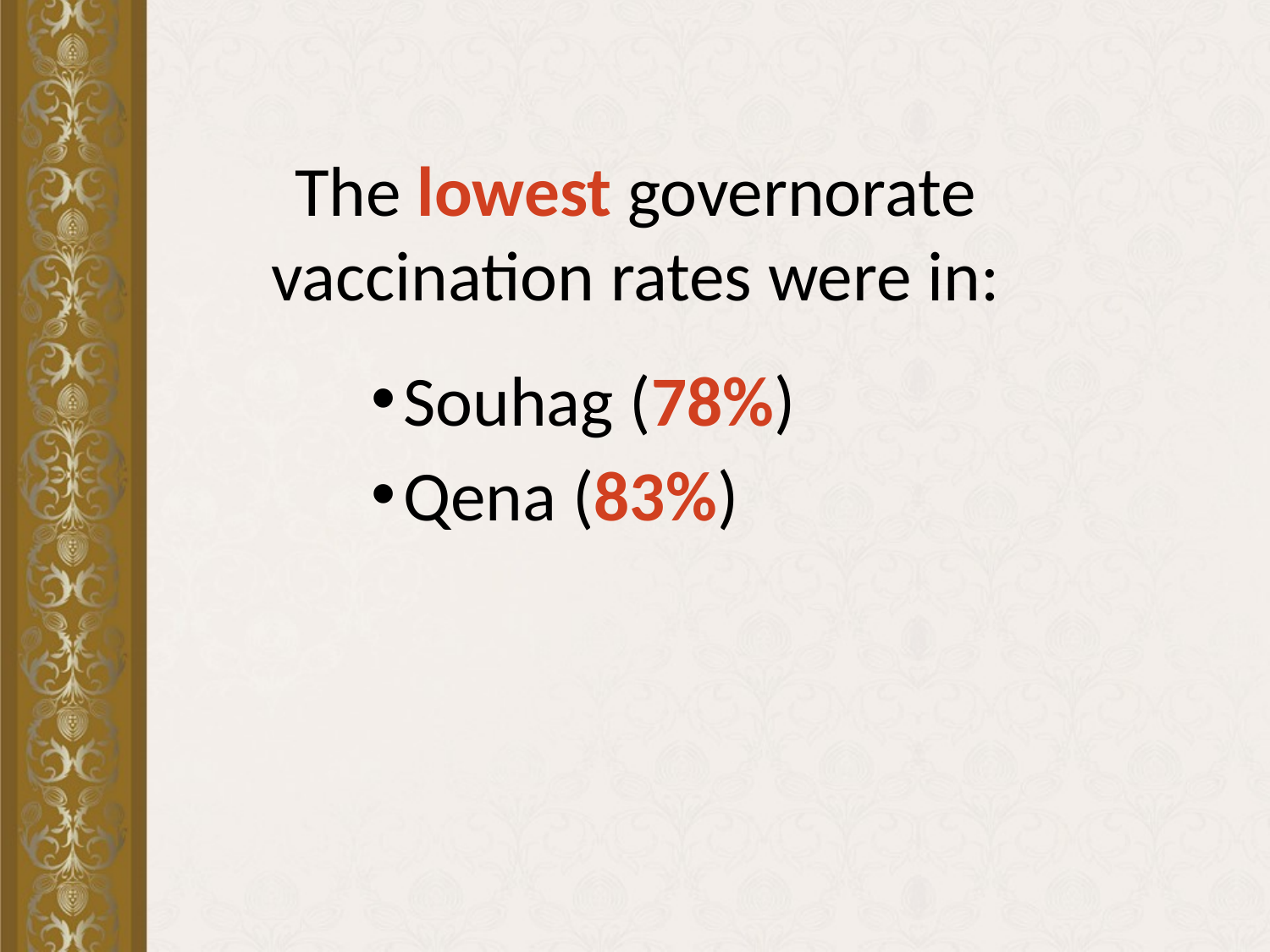

The lowest governorate vaccination rates were in:

Souhag (78%)
Qena (83%)